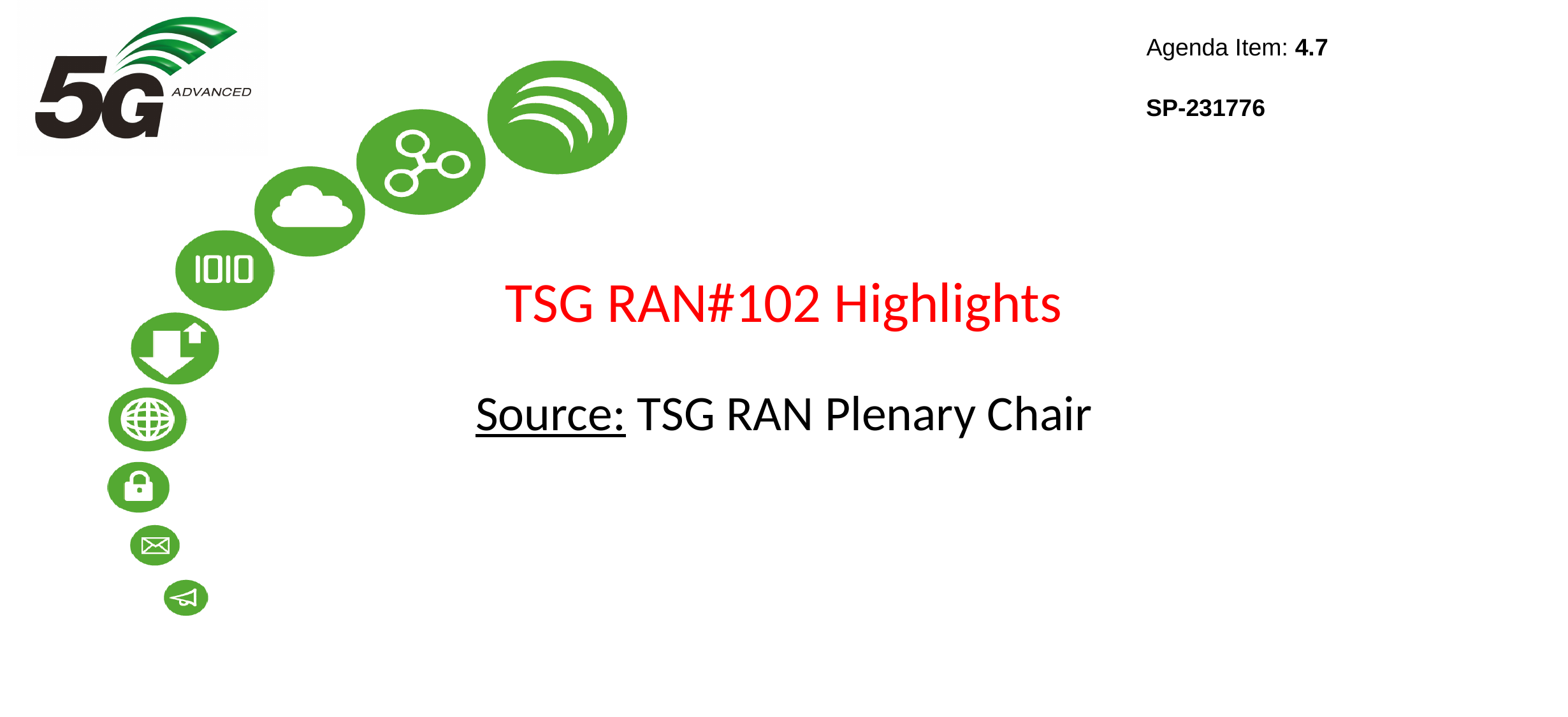

Agenda Item: 4.7
SP-231776
# TSG RAN#102 Highlights
Source: TSG RAN Plenary Chair